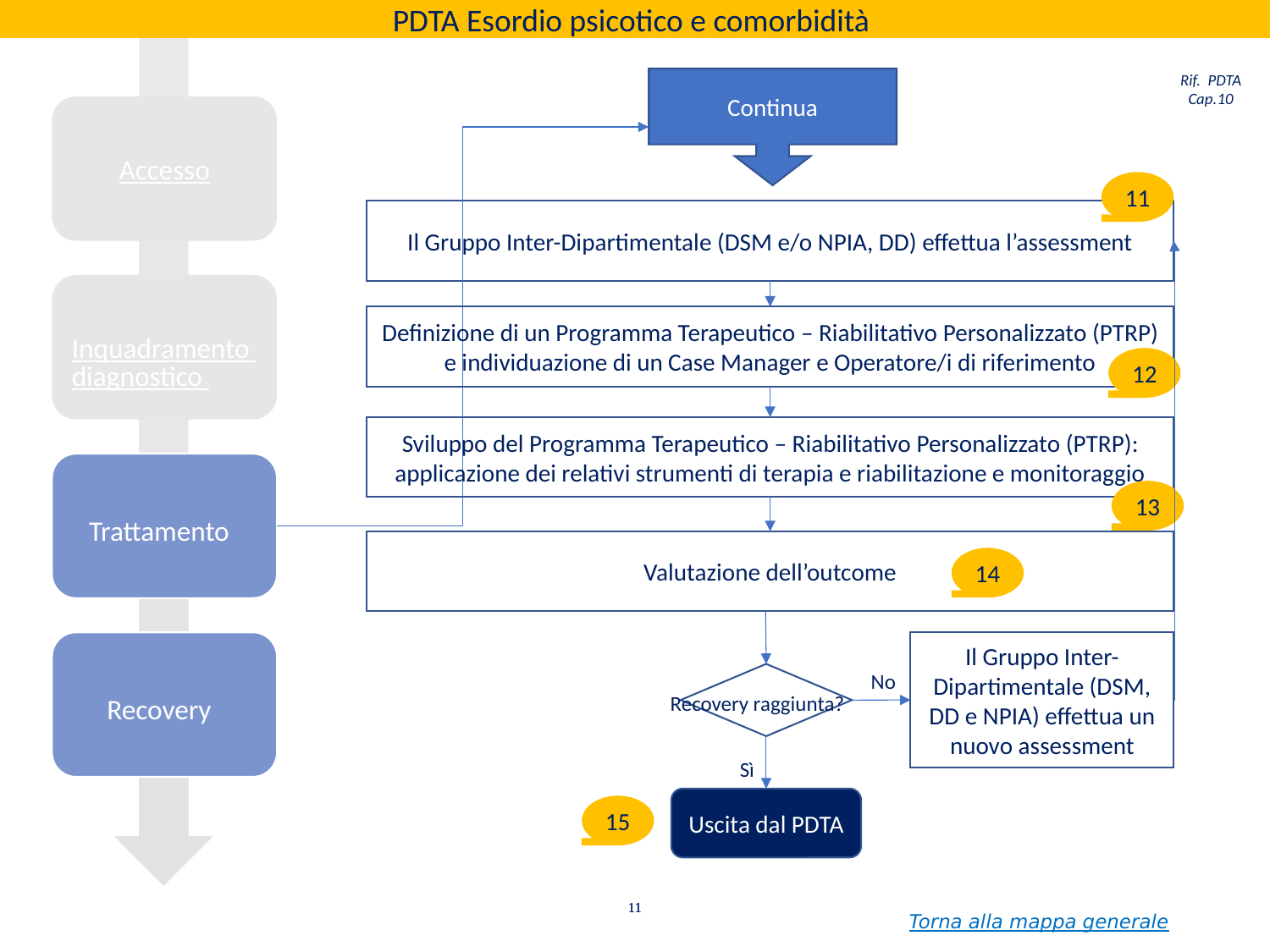

PDTA Esordio psicotico e comorbidità

Rif.  PDTA Cap.10
Continua
Accesso
11
Il Gruppo Inter-Dipartimentale (DSM e/o NPIA, DD) effettua l’assessment
Inquadramento diagnostico
Definizione di un Programma Terapeutico – Riabilitativo Personalizzato (PTRP) e individuazione di un Case Manager e Operatore/i di riferimento
12
Sviluppo del Programma Terapeutico – Riabilitativo Personalizzato (PTRP): applicazione dei relativi strumenti di terapia e riabilitazione e monitoraggio
Trattamento
13
Valutazione dell’outcome
14
Recovery
Il Gruppo Inter-Dipartimentale (DSM, DD e NPIA) effettua un nuovo assessment
No

Recovery raggiunta?
Sì
Uscita dal PDTA
15
Torna alla mappa generale